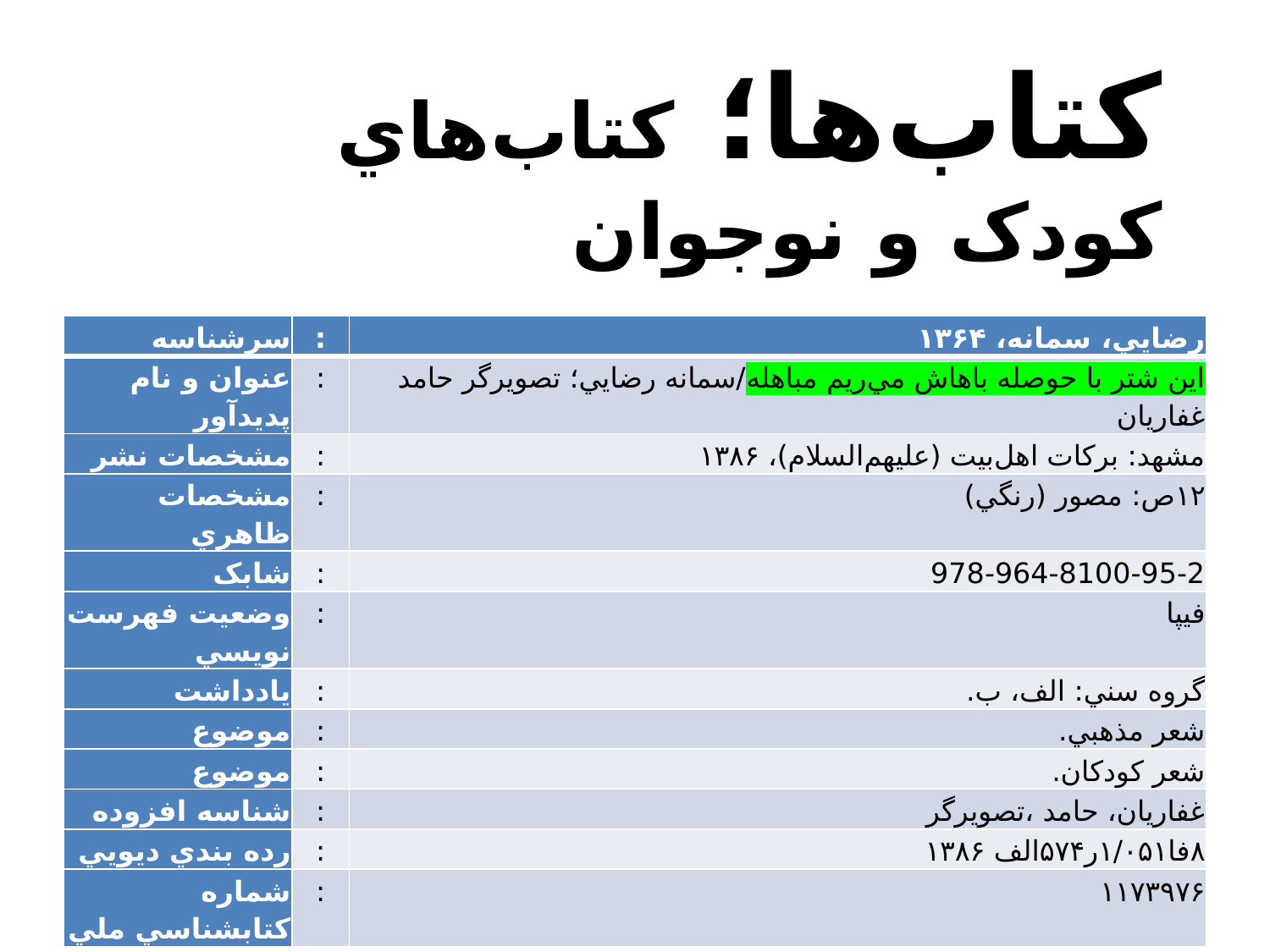

کتاب‌ها؛ کتاب‌هاي کودک و نوجوان
| ‏سرشناسه | : | رضايي، سمانه، ۱۳۶۴ |
| --- | --- | --- |
| ‏عنوان و نام پديدآور | : | اين شتر با حوصله باهاش مي‌ريم مباهله/سمانه رضايي؛ تصويرگر حامد غفاريان |
| ‏مشخصات نشر | : | مشهد: برکات اهل‌بيت (عليهم‌السلام)، ۱۳۸۶ |
| ‏مشخصات ظاهري | : | ۱۲ص: مصور (رنگي) |
| ‏شابک | : | ‏‫978-964-8100-95-2 |
| ‏وضعيت فهرست نويسي | : | فيپا |
| ‏يادداشت | : | گروه سني: الف، ب. |
| ‏موضوع | : | شعر مذهبي. |
| ‏موضوع | : | شعر کودکان. |
| ‏شناسه افزوده | : | غفاريان، حامد ،تصويرگر |
| ‏رده بندي ديويي | : | ‏‫۸فا۱/۰۵۱‏‫ر۵۷۴الف ۱۳۸۶ |
| ‏شماره کتابشناسي ملي | : | ‎۱‎۱‎۷‎۳‎۹‎۷‎۶ |